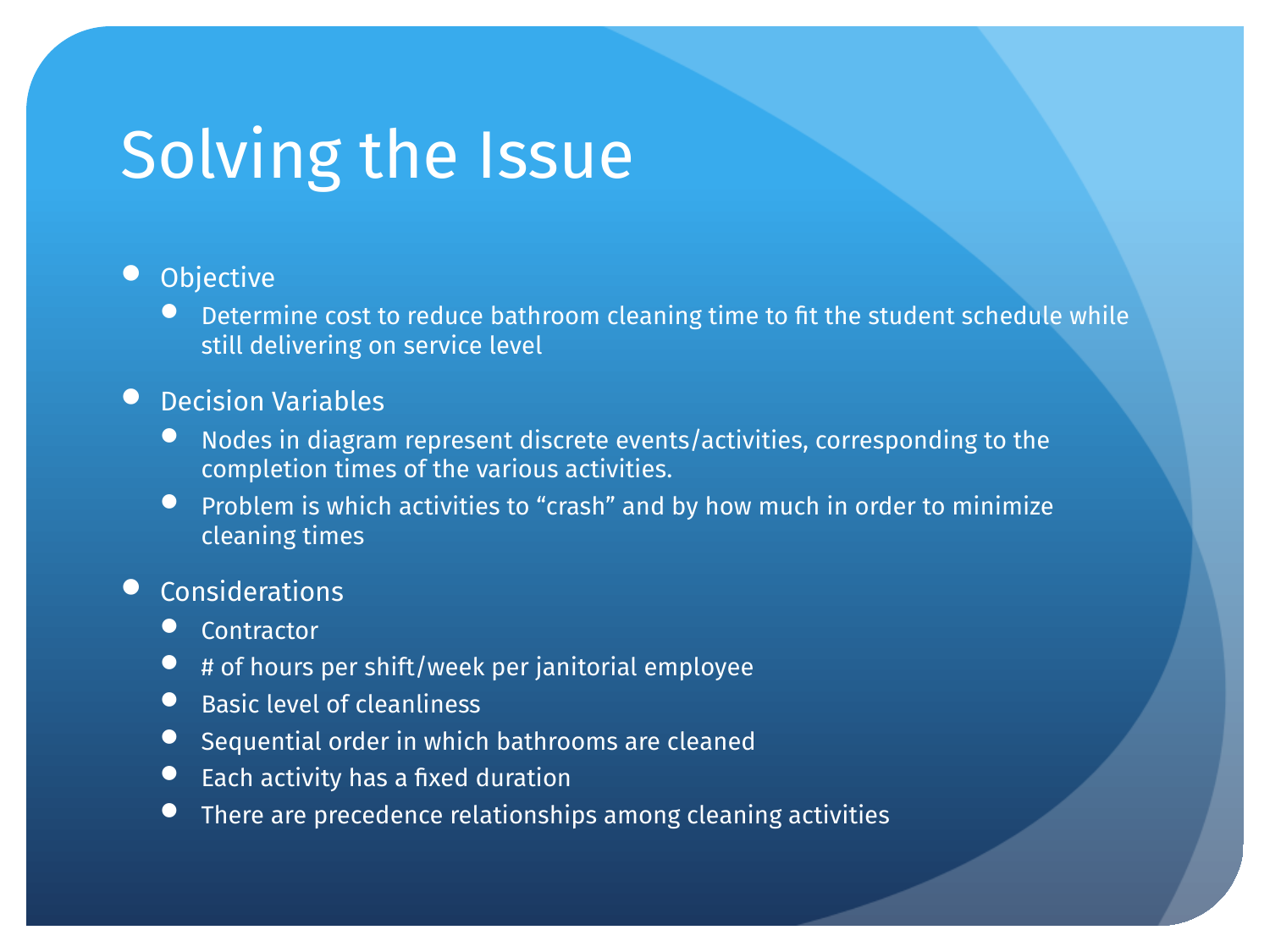

# Solving the Issue
Objective
Determine cost to reduce bathroom cleaning time to fit the student schedule while still delivering on service level
Decision Variables
Nodes in diagram represent discrete events/activities, corresponding to the completion times of the various activities.
Problem is which activities to “crash” and by how much in order to minimize cleaning times
Considerations
Contractor
# of hours per shift/week per janitorial employee
Basic level of cleanliness
Sequential order in which bathrooms are cleaned
Each activity has a fixed duration
There are precedence relationships among cleaning activities